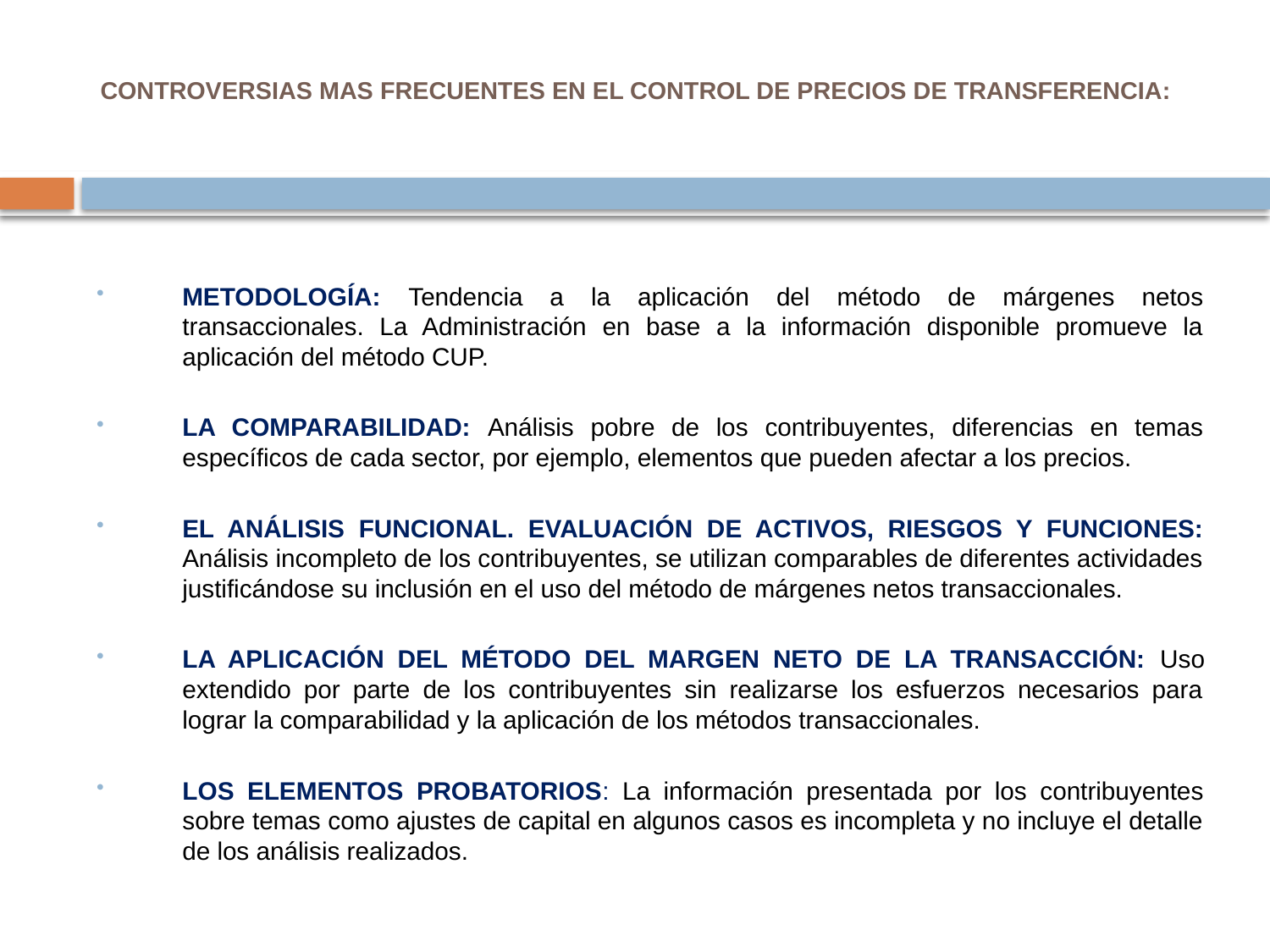

# CONTROVERSIAS MAS FRECUENTES EN EL CONTROL DE PRECIOS DE TRANSFERENCIA:

METODOLOGÍA: Tendencia a la aplicación del método de márgenes netos transaccionales. La Administración en base a la información disponible promueve la aplicación del método CUP.

LA COMPARABILIDAD: Análisis pobre de los contribuyentes, diferencias en temas específicos de cada sector, por ejemplo, elementos que pueden afectar a los precios.

EL ANÁLISIS FUNCIONAL. EVALUACIÓN DE ACTIVOS, RIESGOS Y FUNCIONES: Análisis incompleto de los contribuyentes, se utilizan comparables de diferentes actividades justificándose su inclusión en el uso del método de márgenes netos transaccionales.

LA APLICACIÓN DEL MÉTODO DEL MARGEN NETO DE LA TRANSACCIÓN: Uso extendido por parte de los contribuyentes sin realizarse los esfuerzos necesarios para lograr la comparabilidad y la aplicación de los métodos transaccionales.

LOS ELEMENTOS PROBATORIOS: La información presentada por los contribuyentes sobre temas como ajustes de capital en algunos casos es incompleta y no incluye el detalle de los análisis realizados.